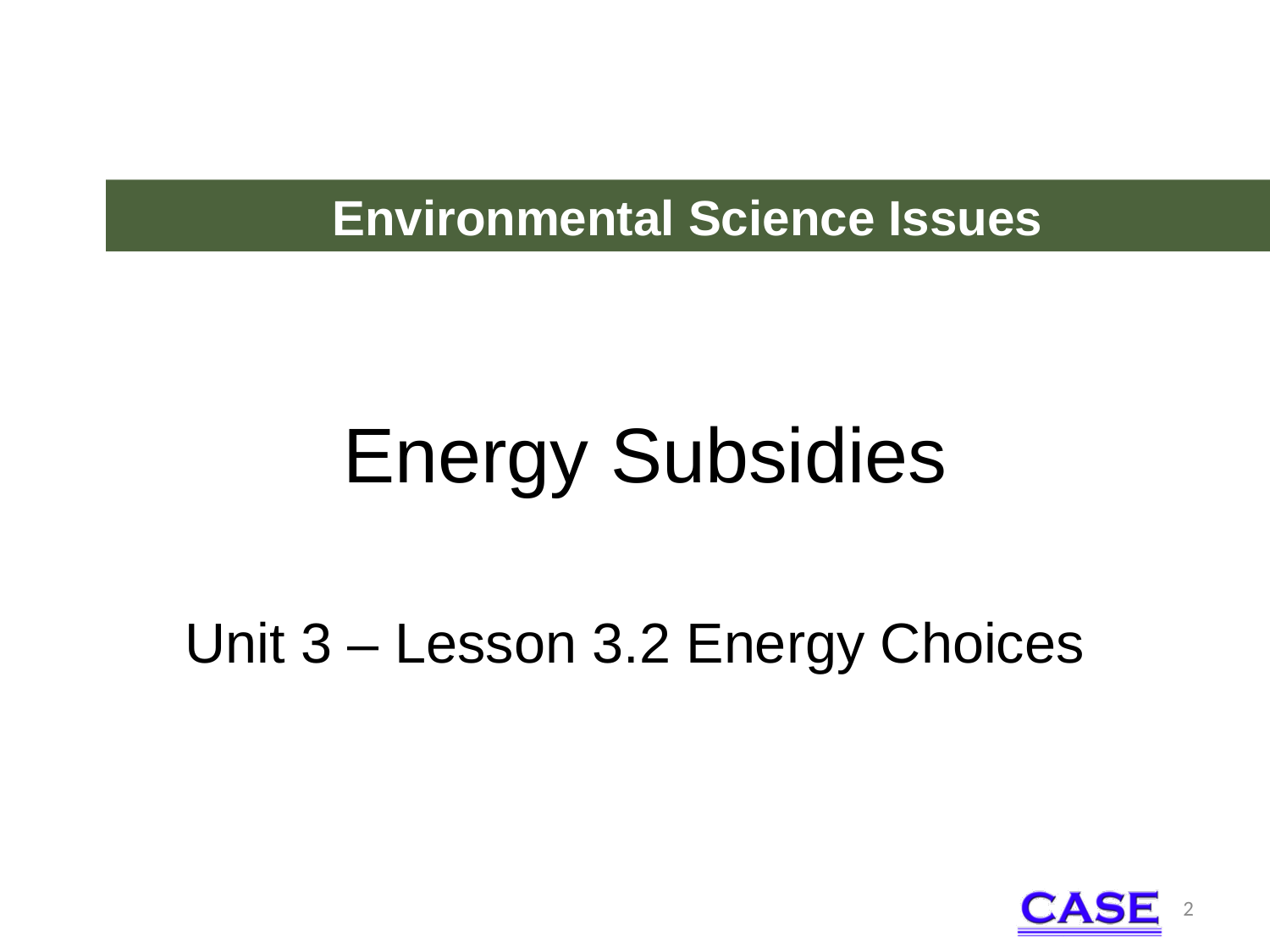

Environmental Science Issues
# Energy Subsidies
Unit 3 – Lesson 3.2 Energy Choices
2